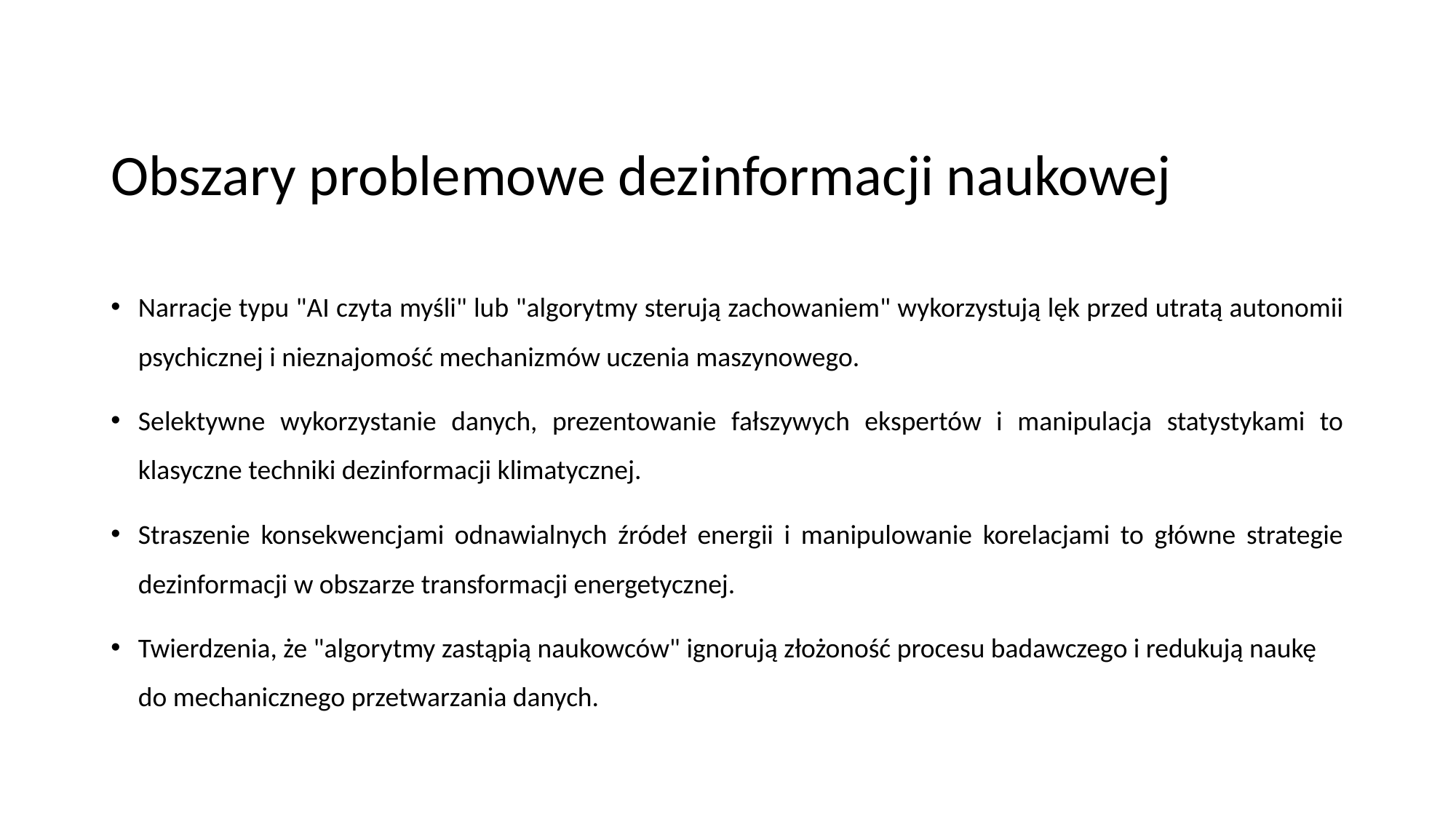

# Obszary problemowe dezinformacji naukowej
Narracje typu "AI czyta myśli" lub "algorytmy sterują zachowaniem" wykorzystują lęk przed utratą autonomii psychicznej i nieznajomość mechanizmów uczenia maszynowego.
Selektywne wykorzystanie danych, prezentowanie fałszywych ekspertów i manipulacja statystykami to klasyczne techniki dezinformacji klimatycznej.
Straszenie konsekwencjami odnawialnych źródeł energii i manipulowanie korelacjami to główne strategie dezinformacji w obszarze transformacji energetycznej.
Twierdzenia, że "algorytmy zastąpią naukowców" ignorują złożoność procesu badawczego i redukują naukę do mechanicznego przetwarzania danych.